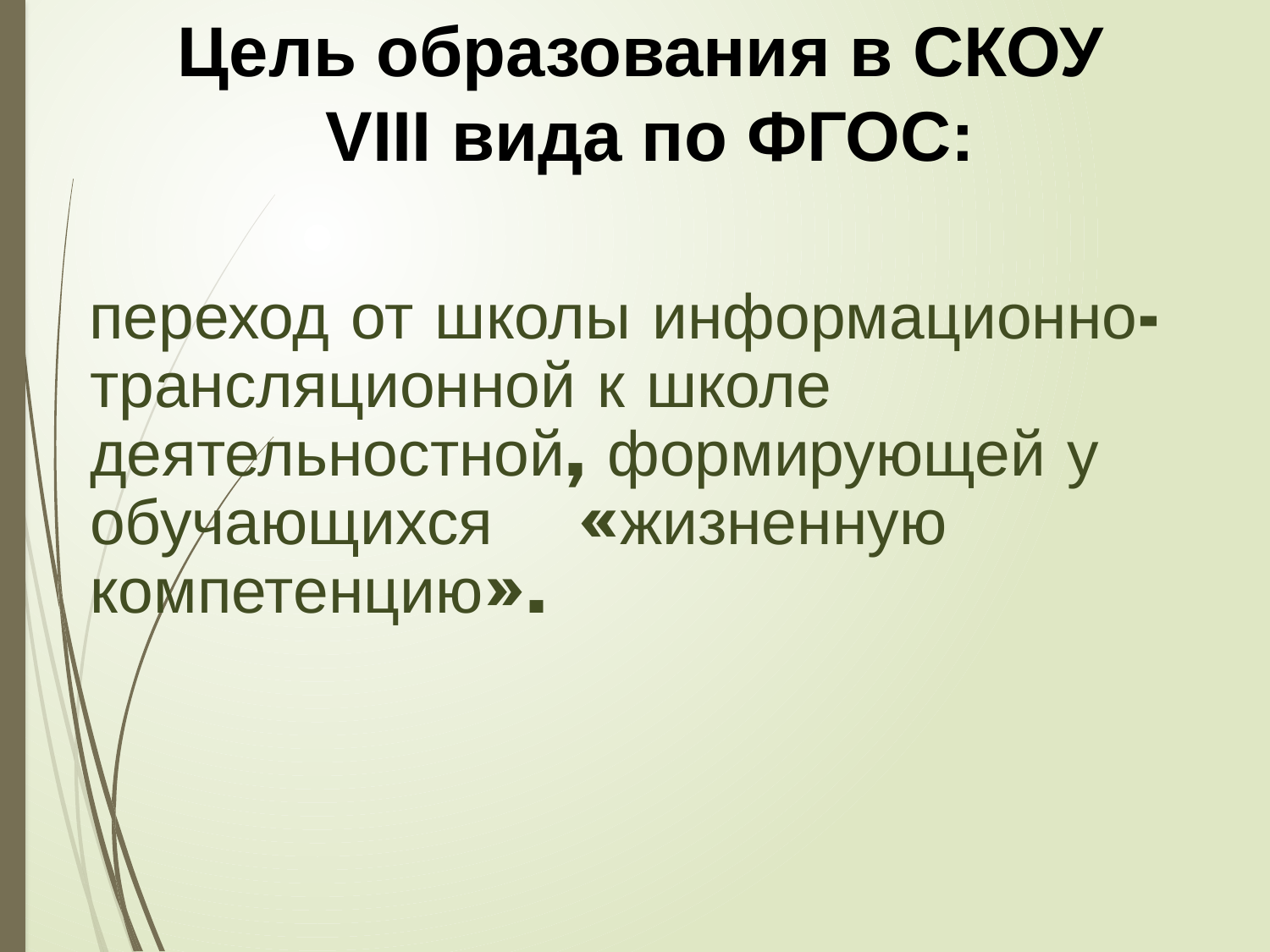

Цель образования в СКОУ
VIII вида по ФГОС:
   переход от школы информационно-трансляционной к школе деятельностной, формирующей у обучающихся    «жизненную компетенцию».